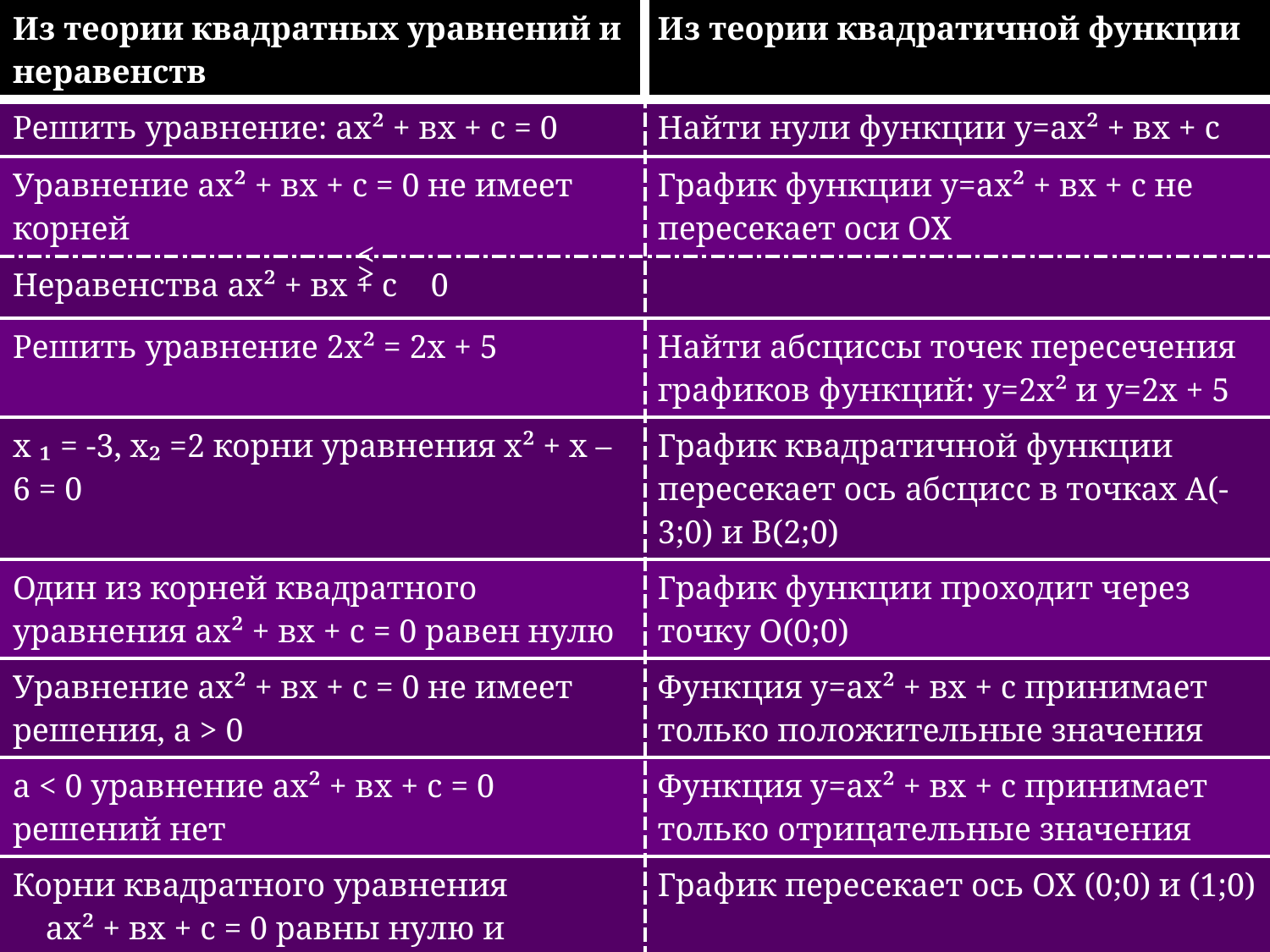

| Из теории квадратных уравнений и неравенств | Из теории квадратичной функции |
| --- | --- |
| Решить уравнение: ах² + вх + с = 0 | Найти нули функции у=ах² + вх + с |
| Уравнение ах² + вх + с = 0 не имеет корней | График функции у=ах² + вх + с не пересекает оси ОХ |
| Неравенства ах² + вх + с 0 |  |
| Решить уравнение 2х² = 2х + 5 | Найти абсциссы точек пересечения графиков функций: у=2х² и у=2х + 5 |
| х ₁ = -3, х₂ =2 корни уравнения х² + х – 6 = 0 | График квадратичной функции пересекает ось абсцисс в точках А(-3;0) и В(2;0) |
| Один из корней квадратного уравнения ах² + вх + с = 0 равен нулю | График функции проходит через точку О(0;0) |
| Уравнение ах² + вх + с = 0 не имеет решения, а > 0 | Функция у=ах² + вх + с принимает только положительные значения |
| а < 0 уравнение ах² + вх + с = 0 решений нет | Функция у=ах² + вх + с принимает только отрицательные значения |
| Корни квадратного уравнения ах² + вх + с = 0 равны нулю и единице | График пересекает ось ОХ (0;0) и (1;0) |
<
>